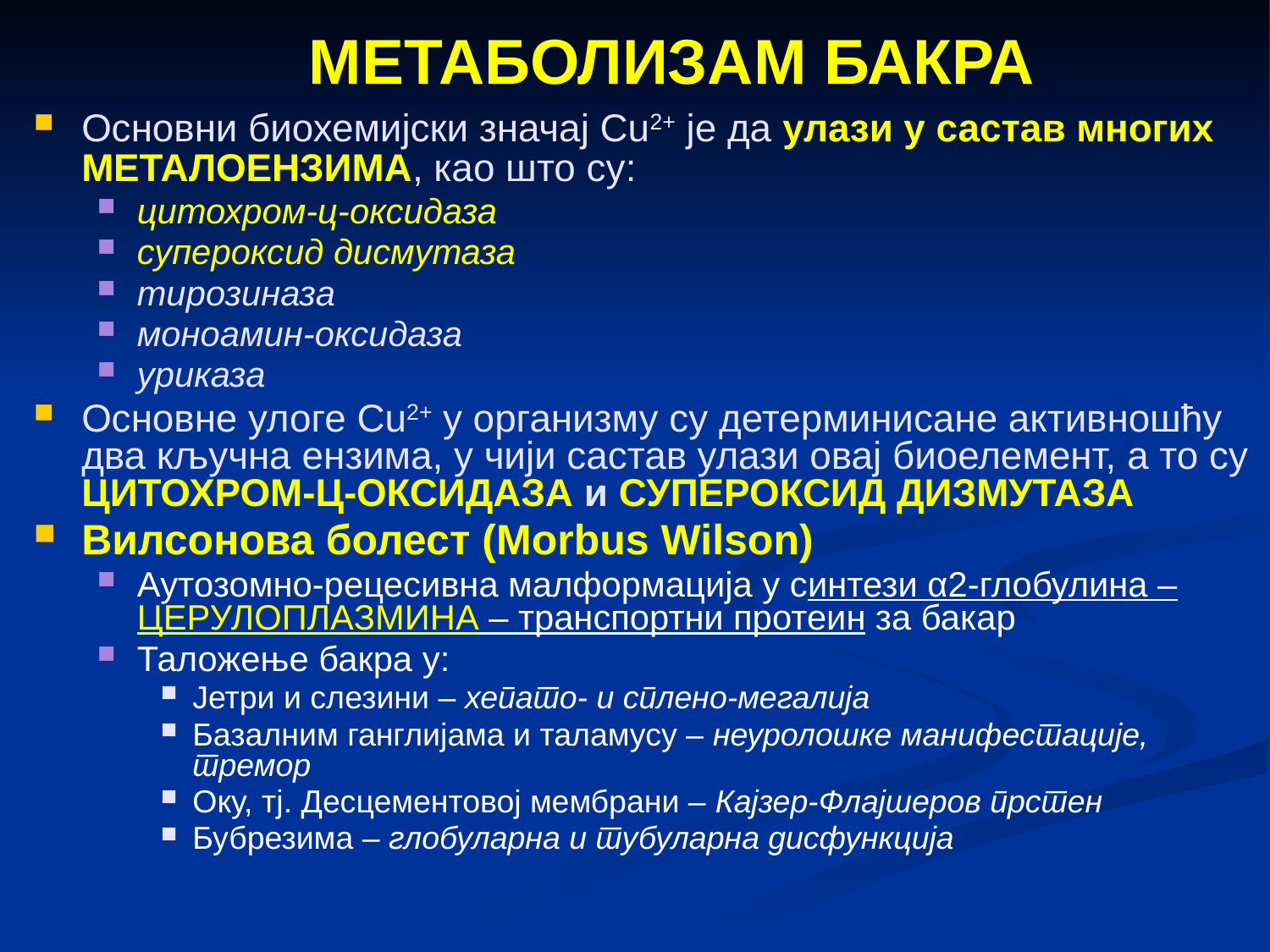

# МЕТАБОЛИЗАМ БАКРА
Основни биохемијски значај Cu2+ је да улази у састав многих МЕТАЛОЕНЗИМА, као што су:
цитохром-ц-оксидаза
супероксид дисмутаза
тирозиназа
моноамин-оксидаза
уриказа
Основне улоге Cu2+ у организму су детерминисане активношћу два кључна ензима, у чији састав улази овај биоелемент, а то су ЦИТОХРОМ-Ц-ОКСИДАЗА и СУПЕРОКСИД ДИЗМУТАЗА
Вилсонова болест (Morbus Wilson)
Аутозомно-рецесивна малформација у синтези α2-глобулина – ЦЕРУЛОПЛАЗМИНА – транспортни протеин за бакар
Таложење бакра у:
Јетри и слезини – хепато- и сплено-мегалија
Базалним ганглијама и таламусу – неуролошке манифестације, тремор
Оку, тј. Десцементовој мембрани – Кајзер-Флајшеров прстен
Бубрезима – глобуларна и тубуларна дисфункција